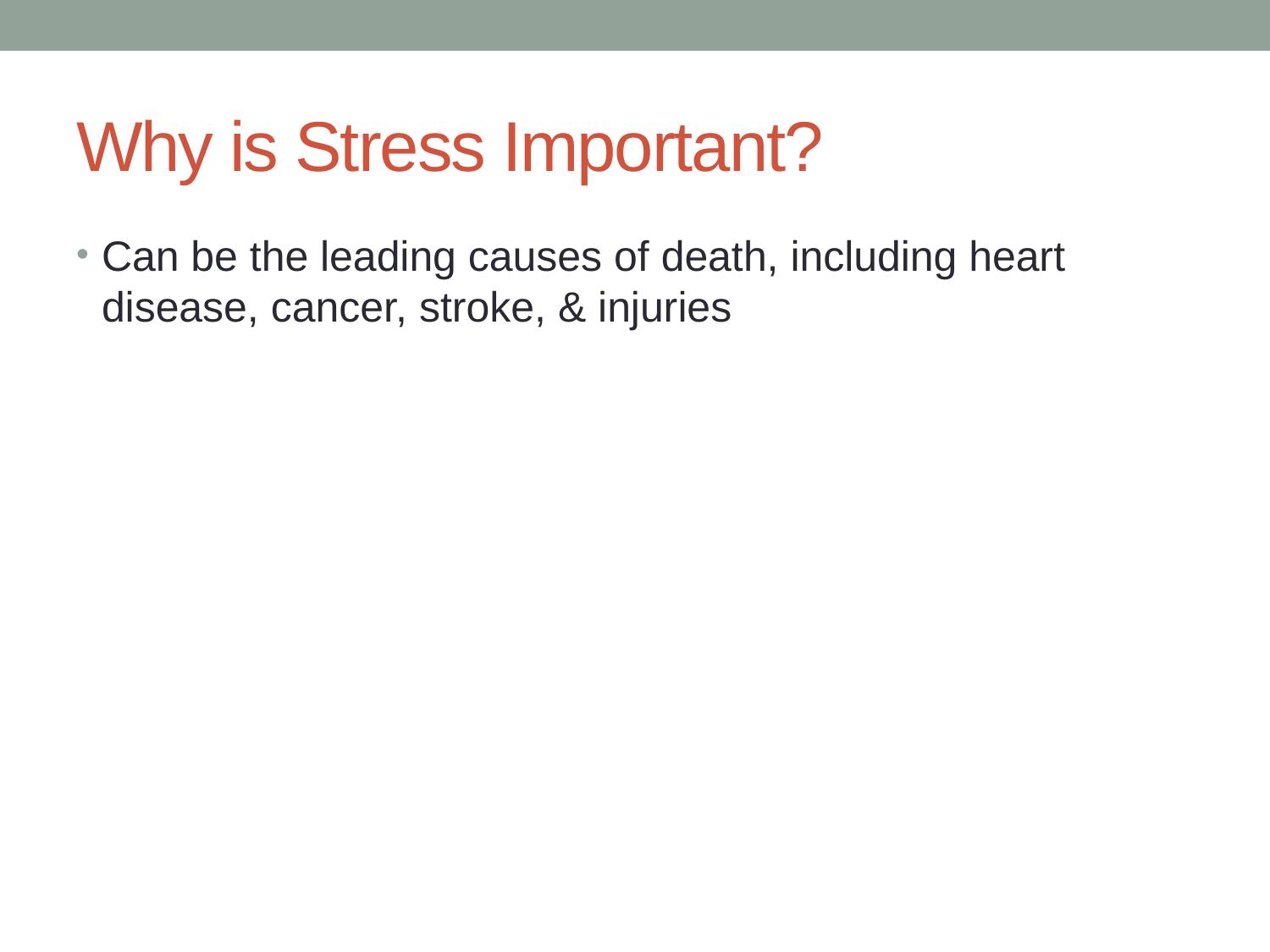

# Why is Stress Important?
Can be the leading causes of death, including heart disease, cancer, stroke, & injuries